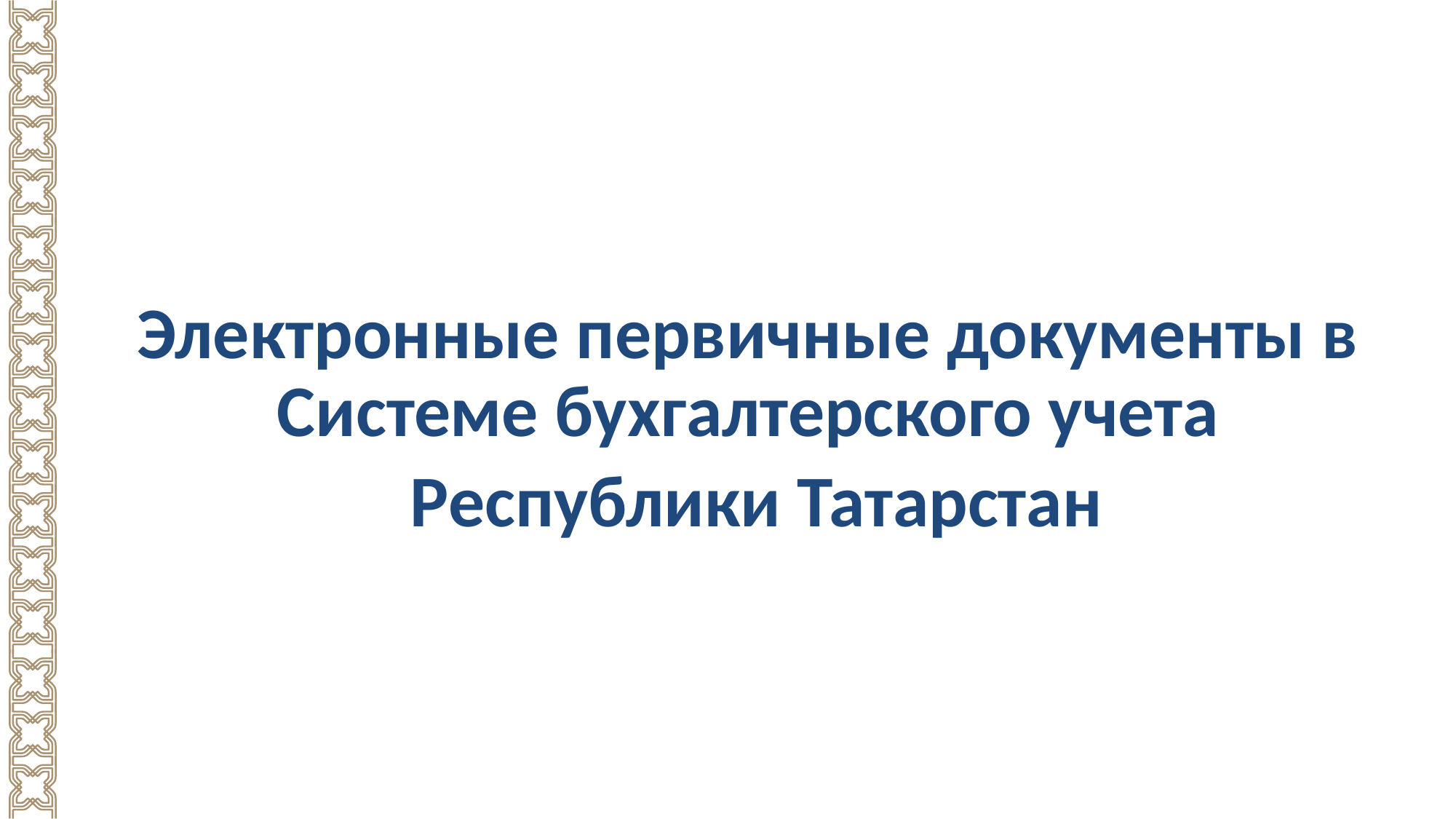

Электронные первичные документы в Системе бухгалтерского учета
 Республики Татарстан